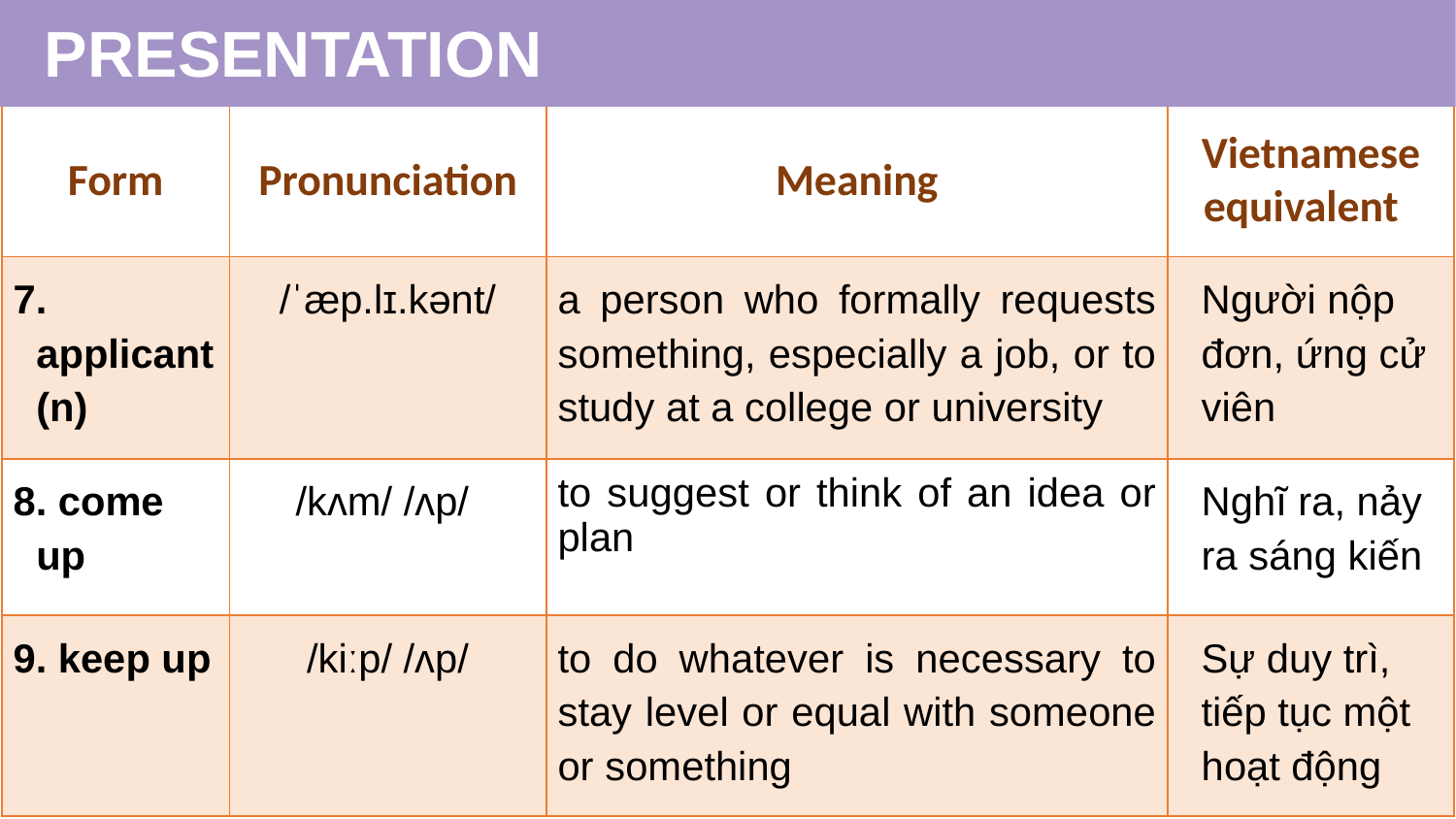

PRESENTATION
| Form | Pronunciation | Meaning | Vietnamese equivalent |
| --- | --- | --- | --- |
| 7. applicant (n) | /ˈæp.lɪ.kənt/ | a person who formally requests something, especially a job, or to study at a college or university | Người nộp đơn, ứng cử viên |
| 8. come up | /kʌm/ /ʌp/ | to suggest or think of an idea or plan | Nghĩ ra, nảy ra sáng kiến |
| 9. keep up | /kiːp/ /ʌp/ | to do whatever is necessary to stay level or equal with someone or something | Sự duy trì, tiếp tục một hoạt động |